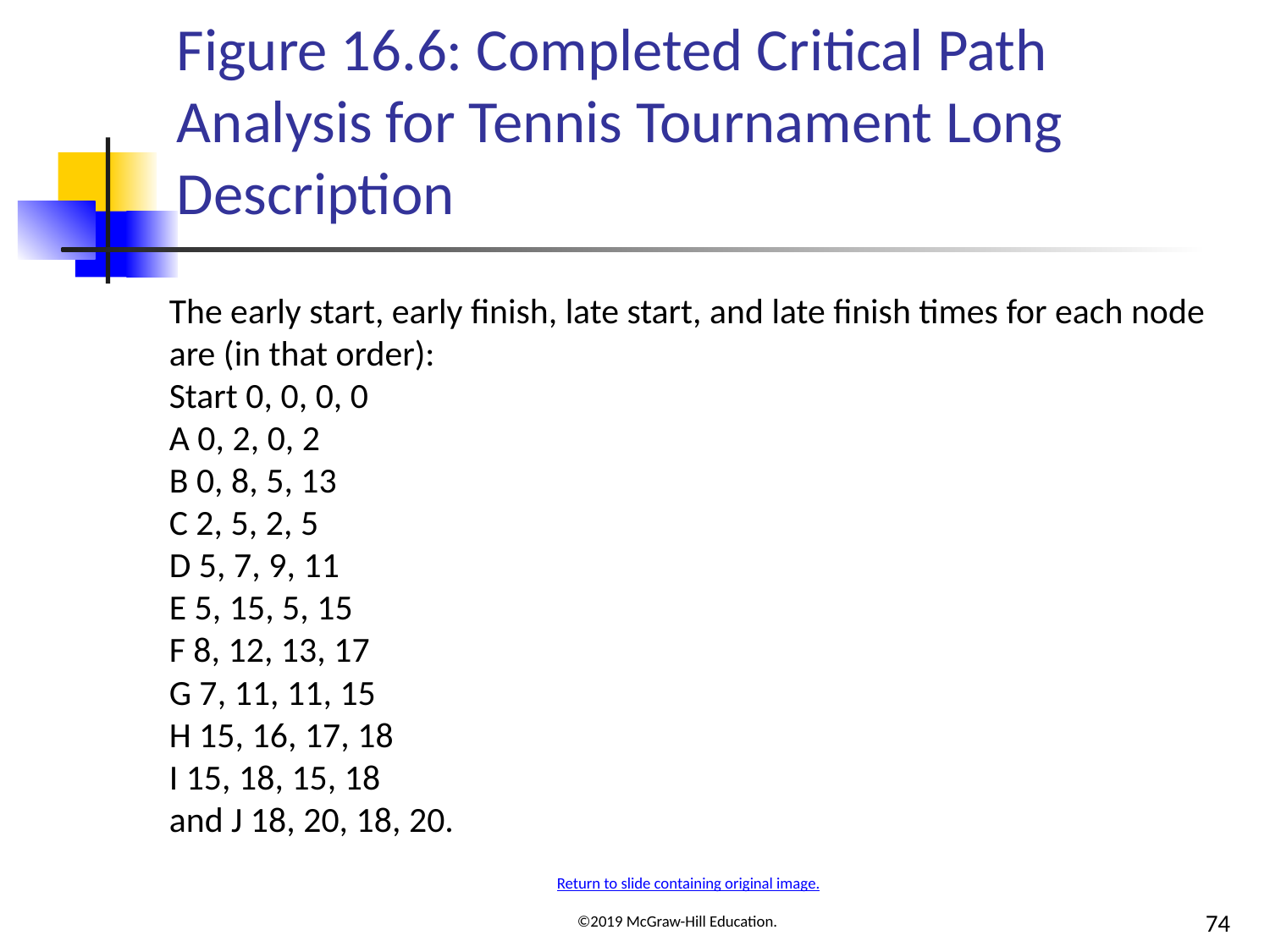

# Figure 16.6: Completed Critical Path Analysis for Tennis Tournament Long Description
The early start, early finish, late start, and late finish times for each node are (in that order):
Start 0, 0, 0, 0
A 0, 2, 0, 2
B 0, 8, 5, 13
C 2, 5, 2, 5
D 5, 7, 9, 11
E 5, 15, 5, 15
F 8, 12, 13, 17
G 7, 11, 11, 15
H 15, 16, 17, 18
I 15, 18, 15, 18
and J 18, 20, 18, 20.
Return to slide containing original image.